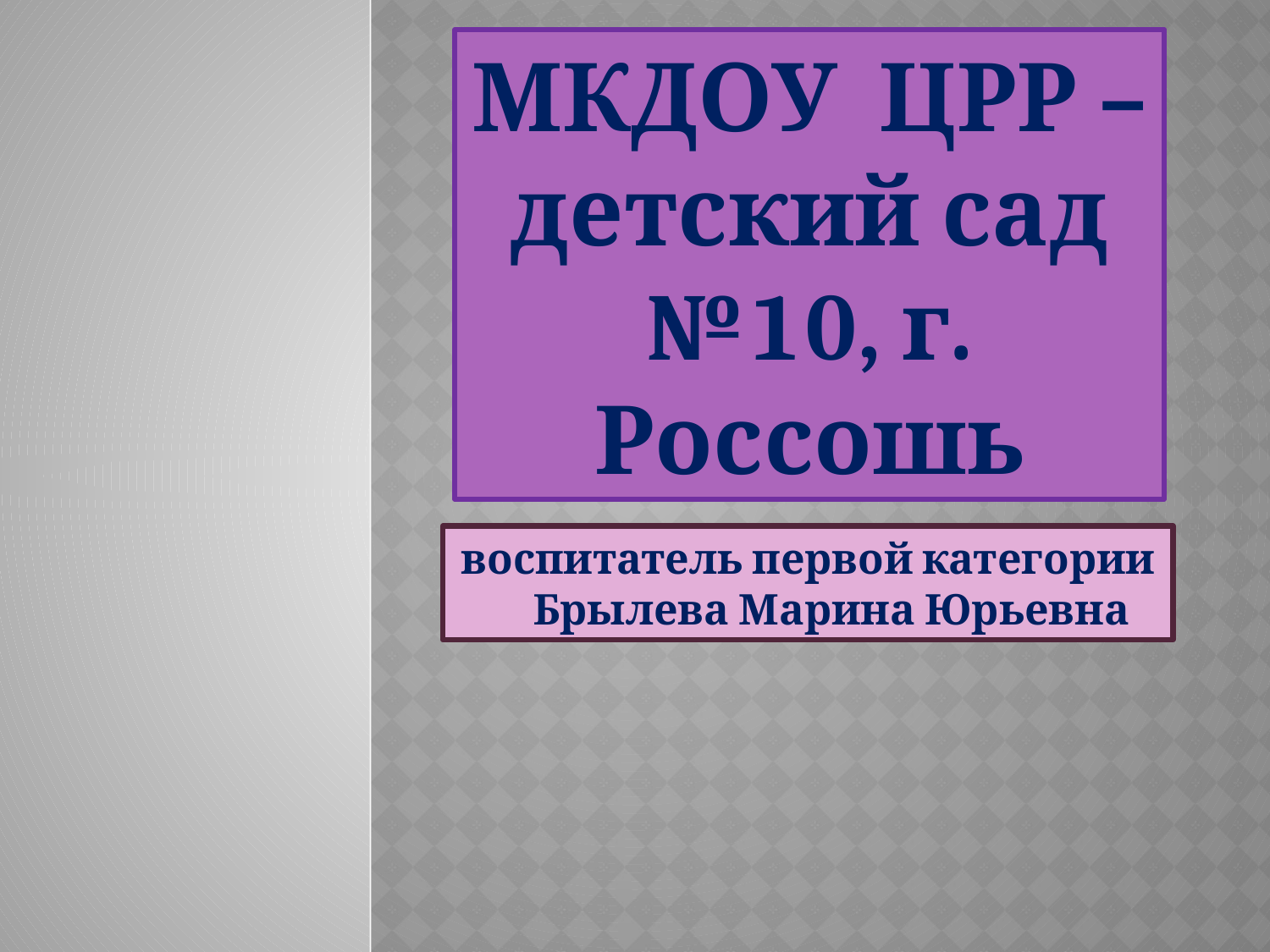

МКДОУ  ЦРР – детский сад №10, г. Россошь
#
воспитатель первой категории
     Брылева Марина Юрьевна